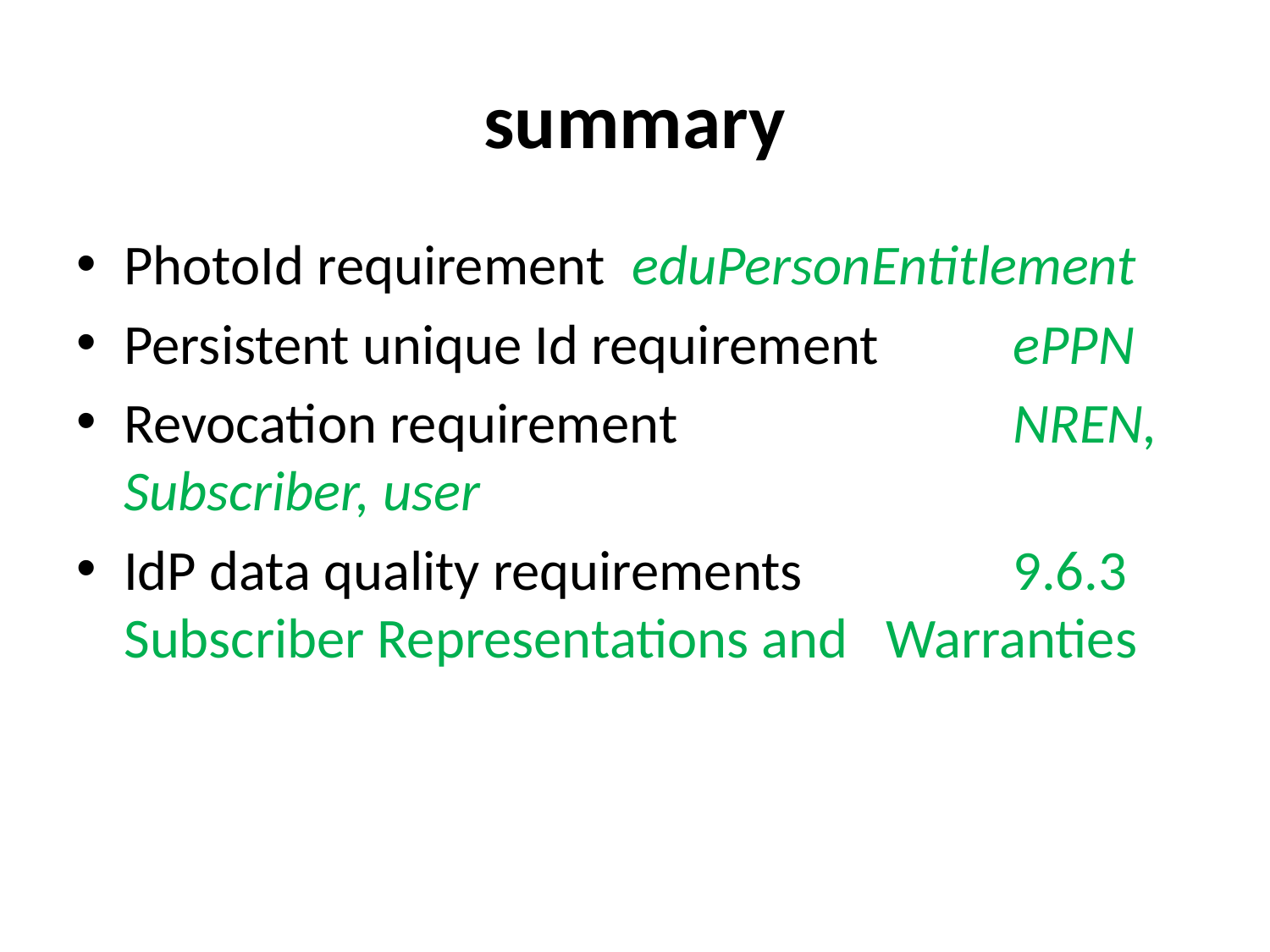

# summary
PhotoId requirement 	eduPersonEntitlement
Persistent unique Id requirement		ePPN
Revocation requirement			NREN, Subscriber, user
IdP data quality requirements		9.6.3 Subscriber Representations and 	Warranties